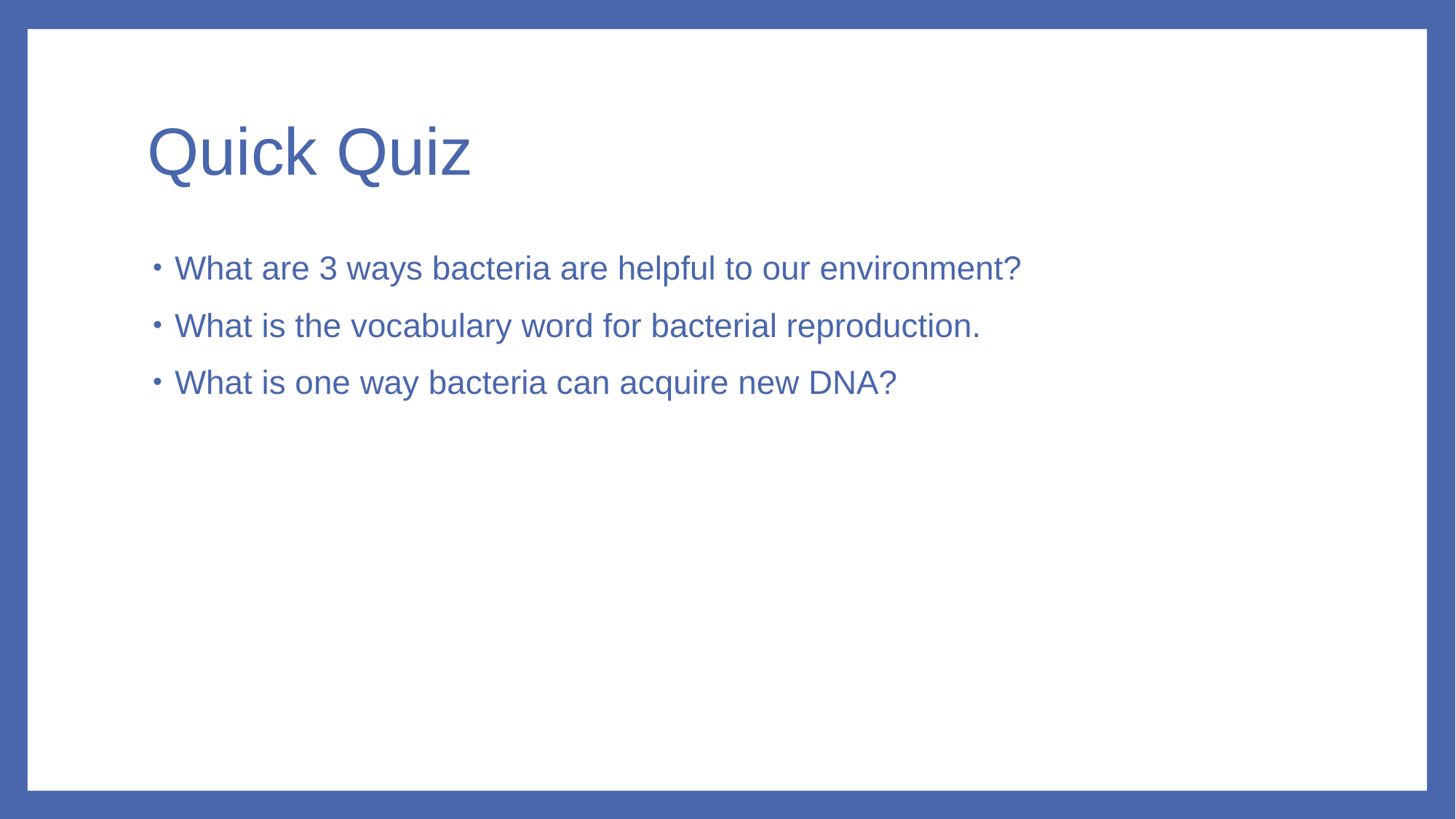

# Quick Quiz
What are 3 ways bacteria are helpful to our environment?
What is the vocabulary word for bacterial reproduction.
What is one way bacteria can acquire new DNA?